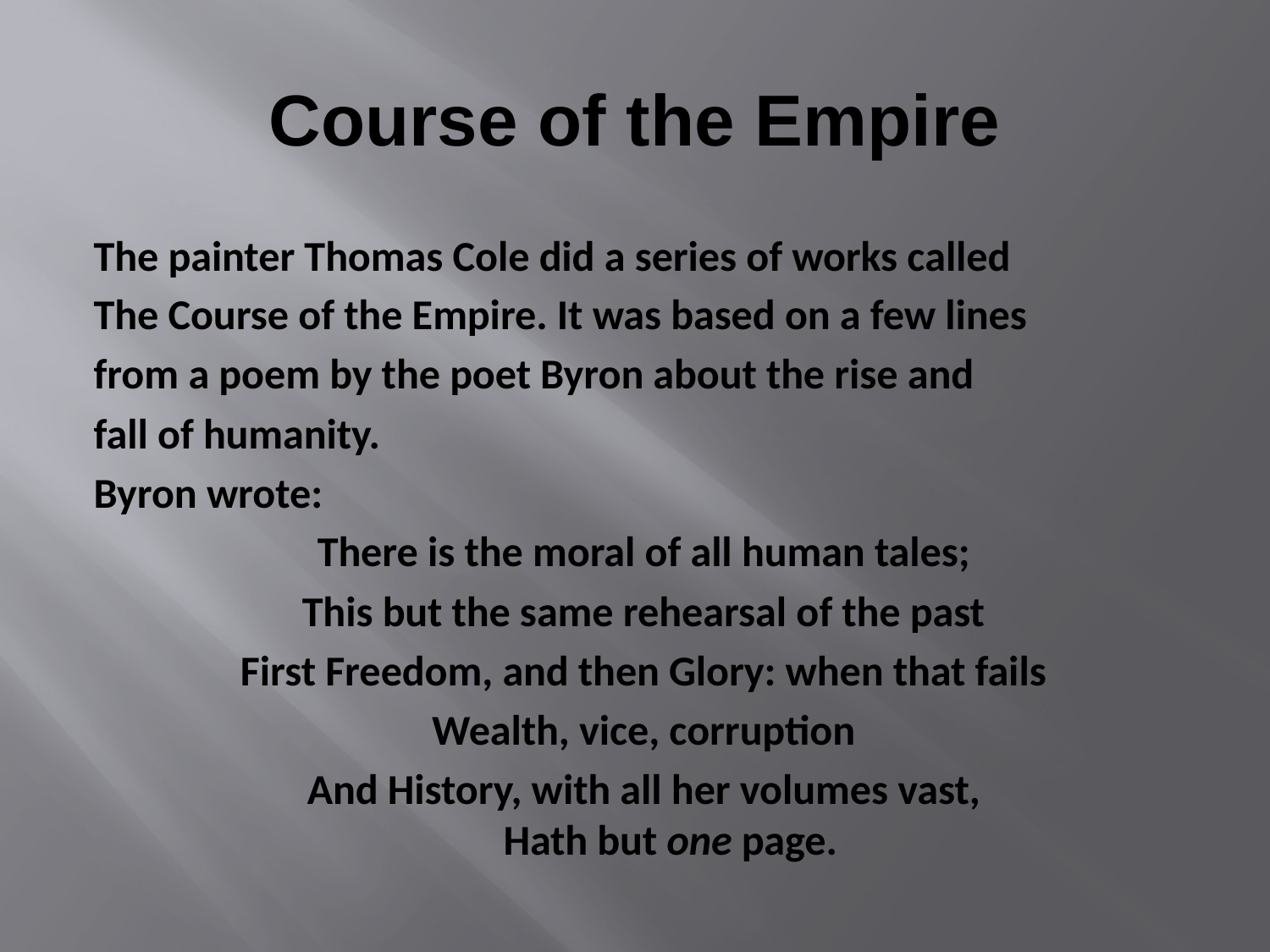

# Course of the Empire
The painter Thomas Cole did a series of works called
The Course of the Empire. It was based on a few lines
from a poem by the poet Byron about the rise and
fall of humanity.
Byron wrote:
There is the moral of all human tales;
This but the same rehearsal of the past
First Freedom, and then Glory: when that fails
Wealth, vice, corruption
And History, with all her volumes vast,
Hath but one page.